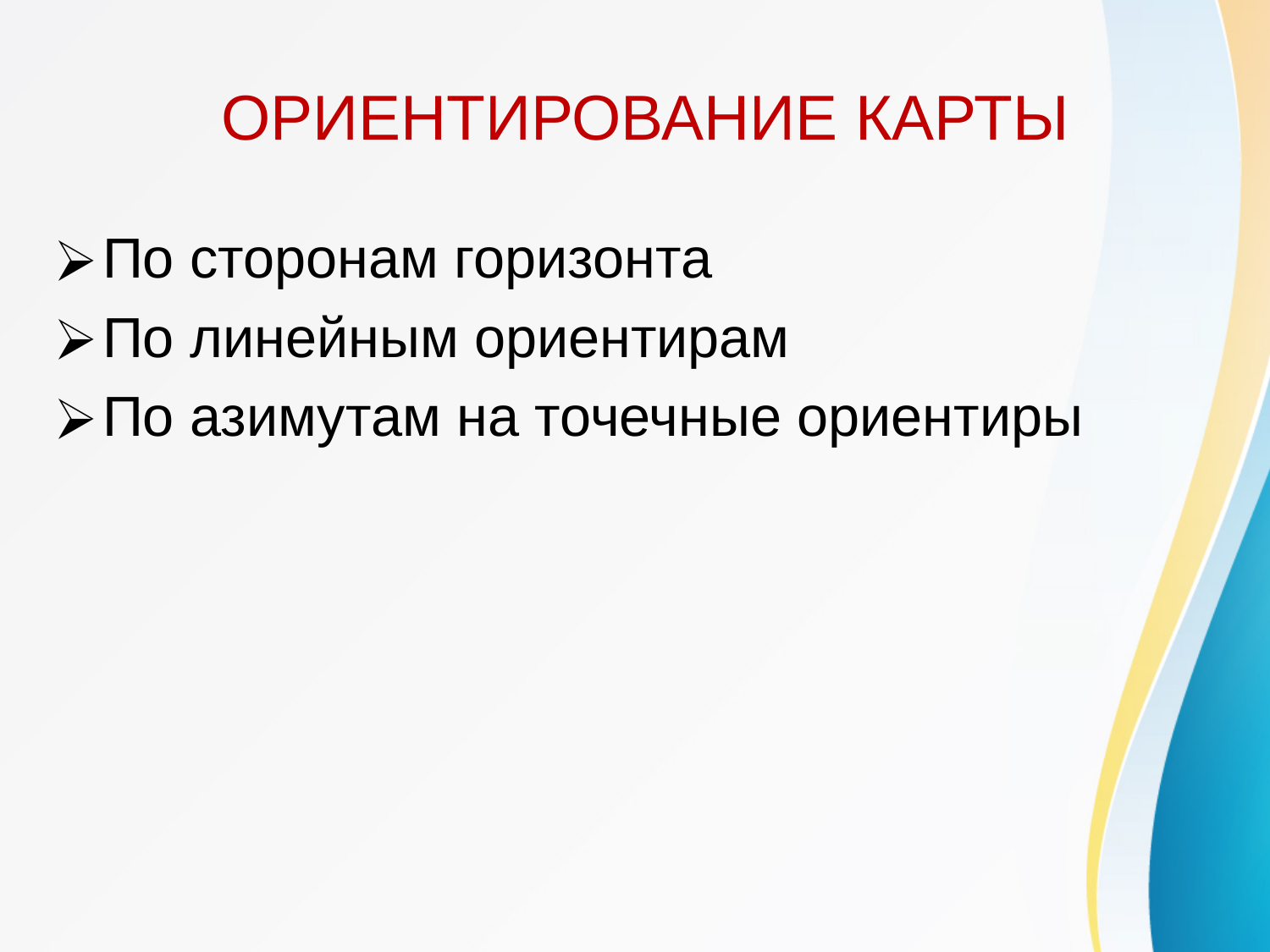

# ОРИЕНТИРОВАНИЕ КАРТЫ
По сторонам горизонта
По линейным ориентирам
По азимутам на точечные ориентиры